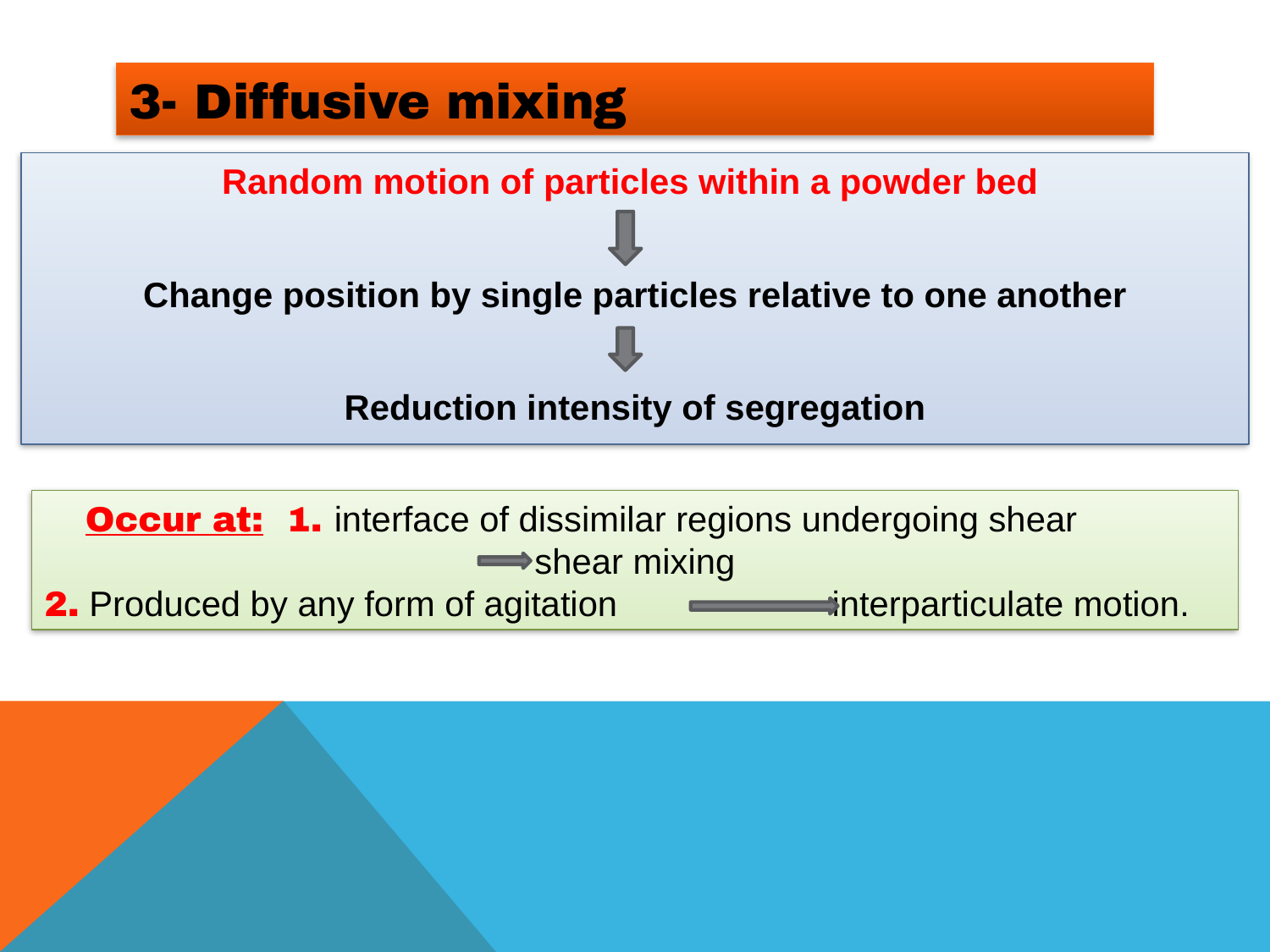

3- Diffusive mixing
Random motion of particles within a powder bed

Change position by single particles relative to one another

Reduction intensity of segregation

Occur at:  1. interface of dissimilar regions undergoing shear            shear mixing
2. Produced by any form of agitation                      interparticulate motion.